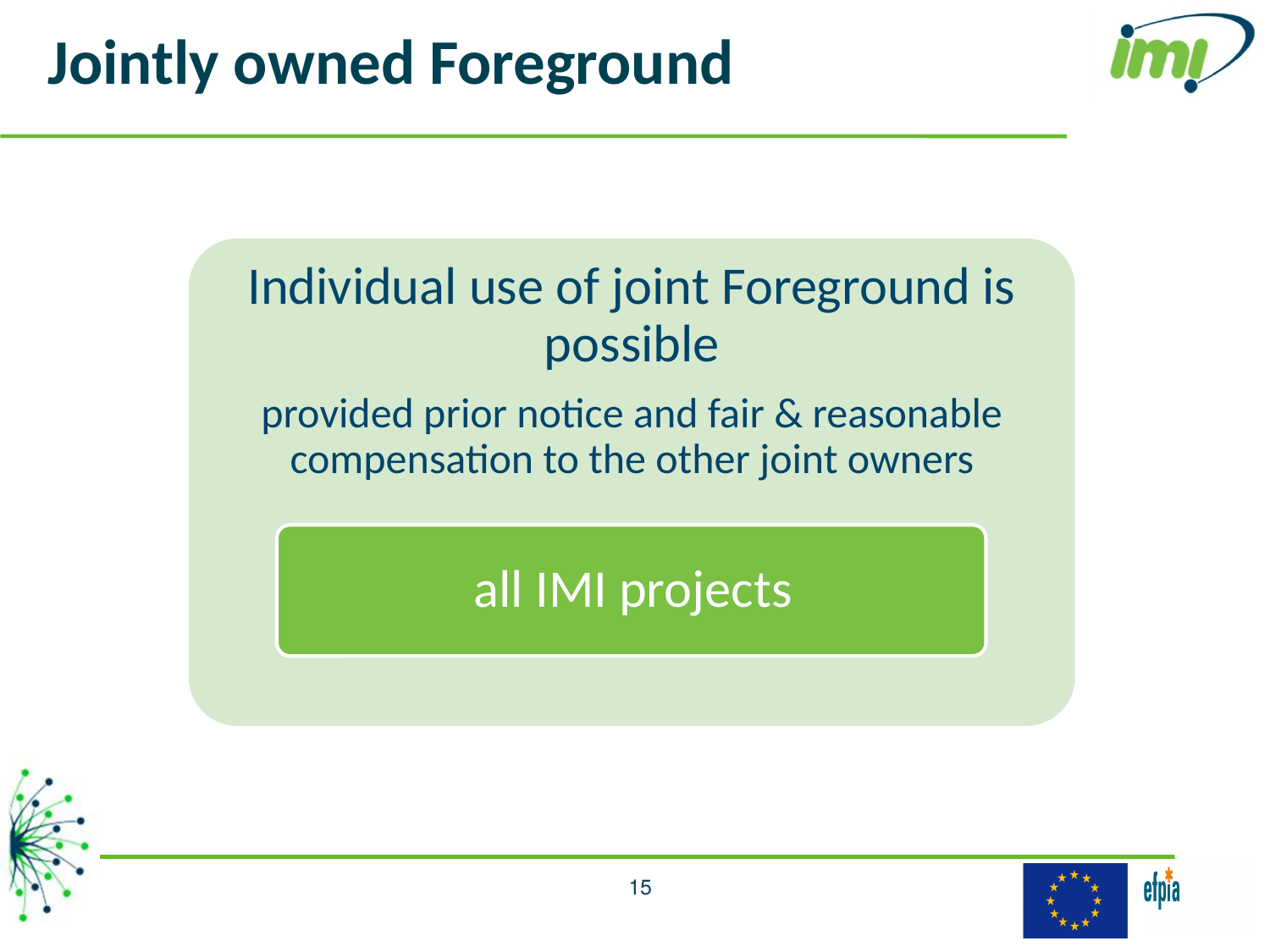

# Jointly owned Foreground

Individual use of joint Foreground is possible
provided prior notice and fair & reasonable compensation to the other joint owners
all IMI projects
15